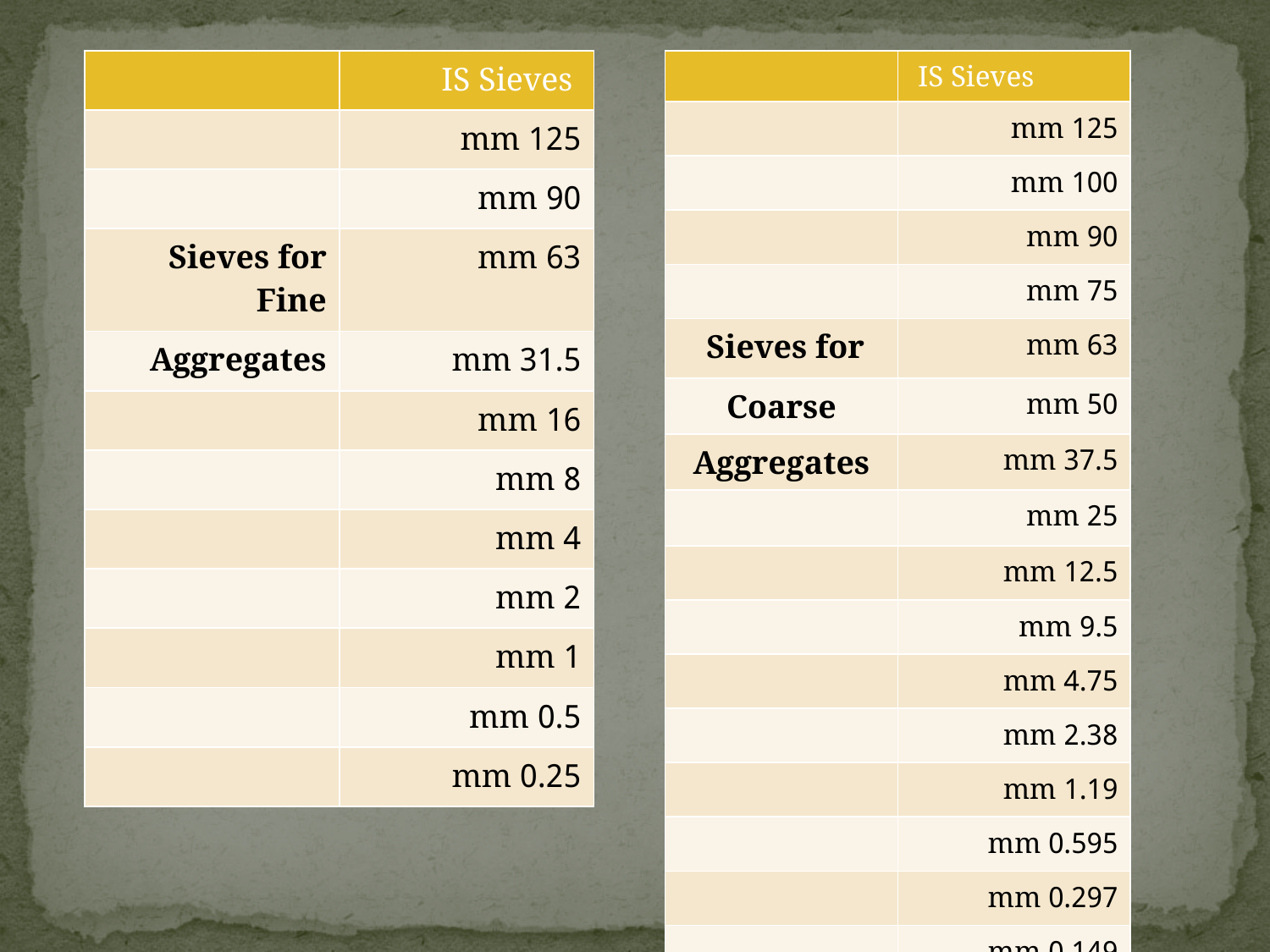

|  | IS Sieves |
| --- | --- |
|  | 125 mm |
|  | 90 mm |
| Sieves for Fine | 63 mm |
| Aggregates | 31.5 mm |
|  | 16 mm |
|  | 8 mm |
|  | 4 mm |
|  | 2 mm |
|  | 1 mm |
|  | 0.5 mm |
|  | 0.25 mm |
|  | IS Sieves |
| --- | --- |
|  | 125 mm |
|  | 100 mm |
|  | 90 mm |
|  | 75 mm |
| Sieves for | 63 mm |
| Coarse | 50 mm |
| Aggregates | 37.5 mm |
|  | 25 mm |
|  | 12.5 mm |
|  | 9.5 mm |
|  | 4.75 mm |
|  | 2.38 mm |
|  | 1.19 mm |
|  | 0.595 mm |
|  | 0.297 mm |
|  | 0.149 mm |